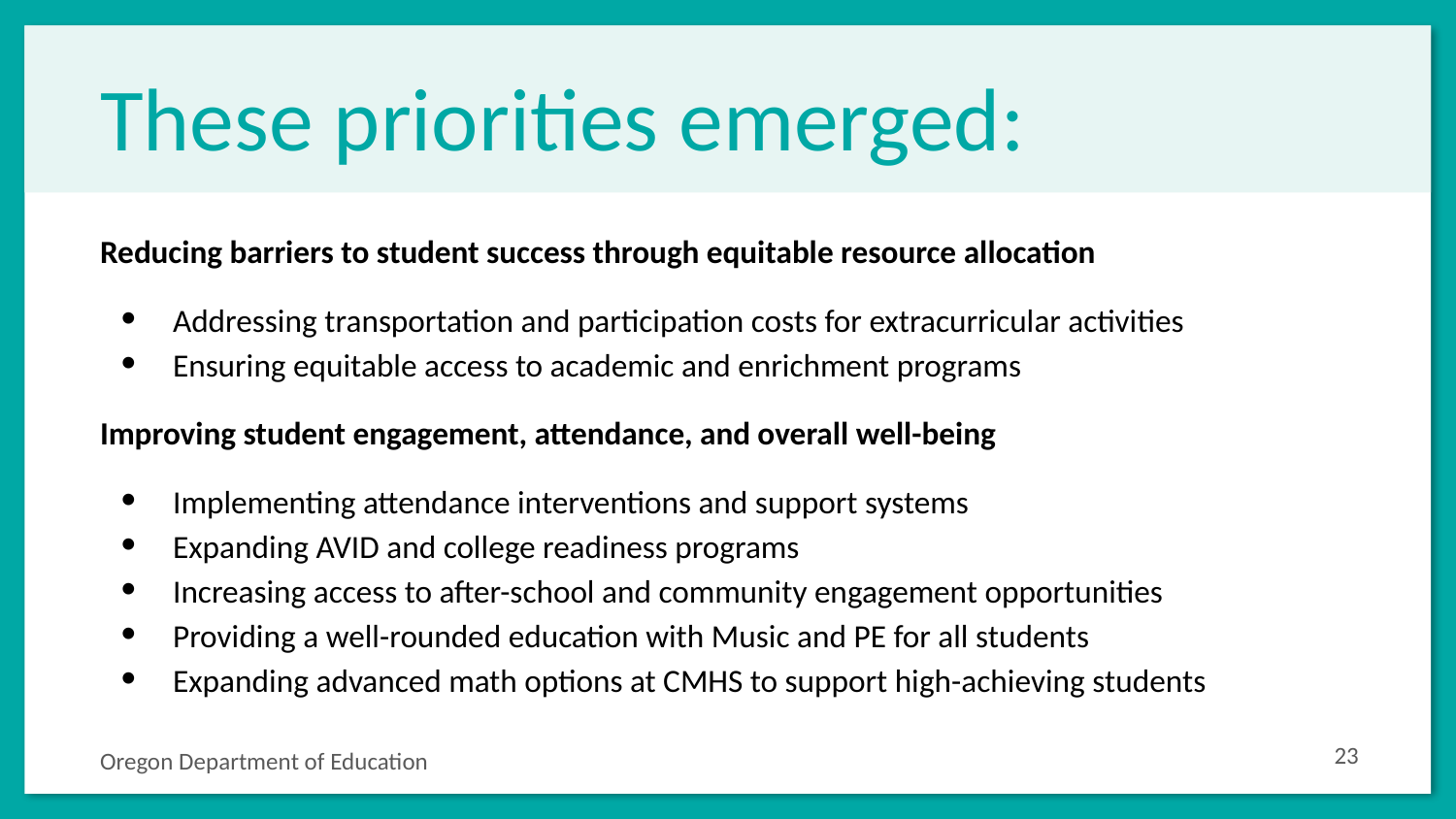

# These priorities emerged:
Reducing barriers to student success through equitable resource allocation
Addressing transportation and participation costs for extracurricular activities
Ensuring equitable access to academic and enrichment programs
Improving student engagement, attendance, and overall well-being
Implementing attendance interventions and support systems
Expanding AVID and college readiness programs
Increasing access to after-school and community engagement opportunities
Providing a well-rounded education with Music and PE for all students
Expanding advanced math options at CMHS to support high-achieving students

23